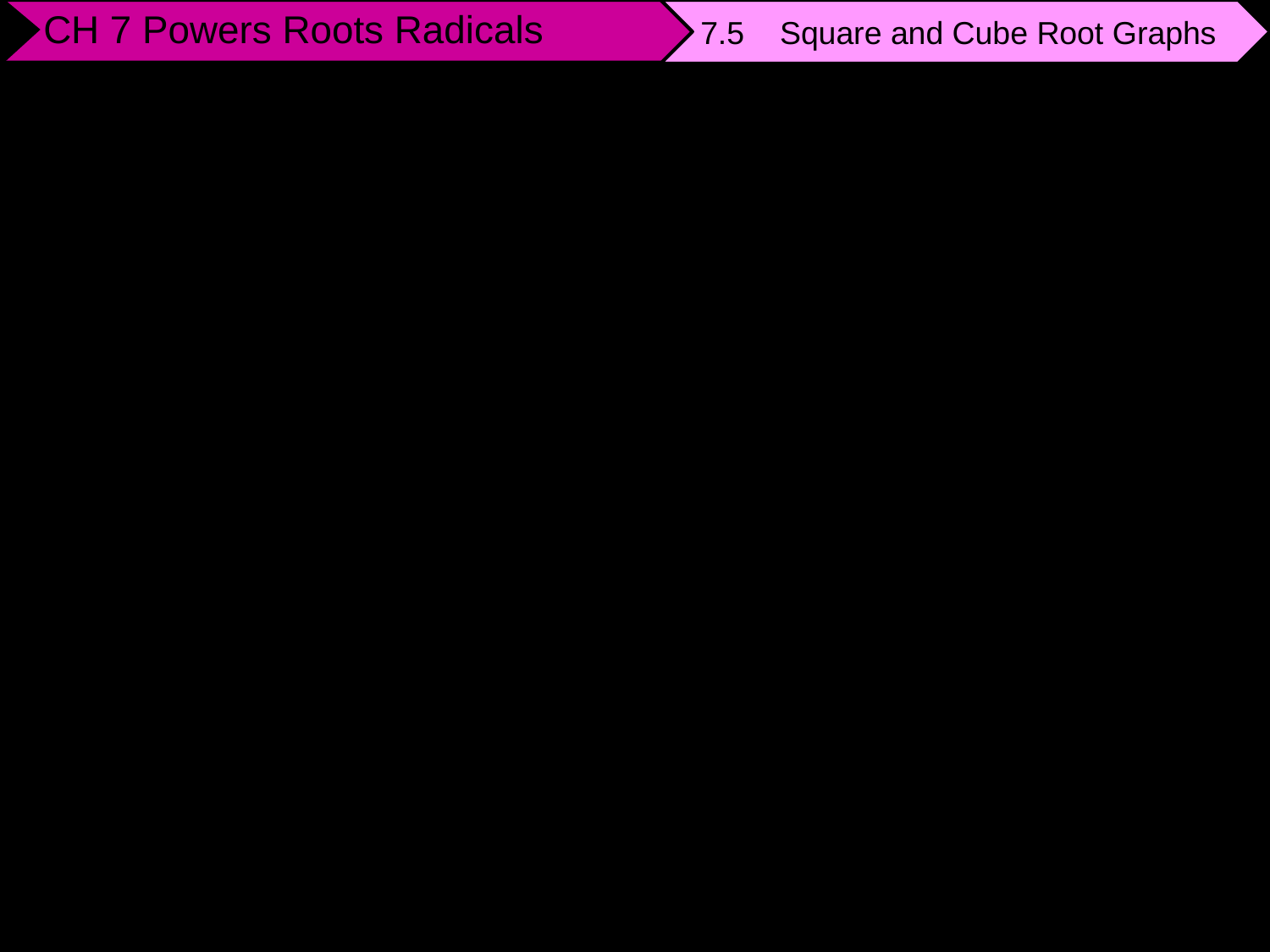

CH 7 Powers Roots Radicals

7.5    Square and Cube Root Graphs